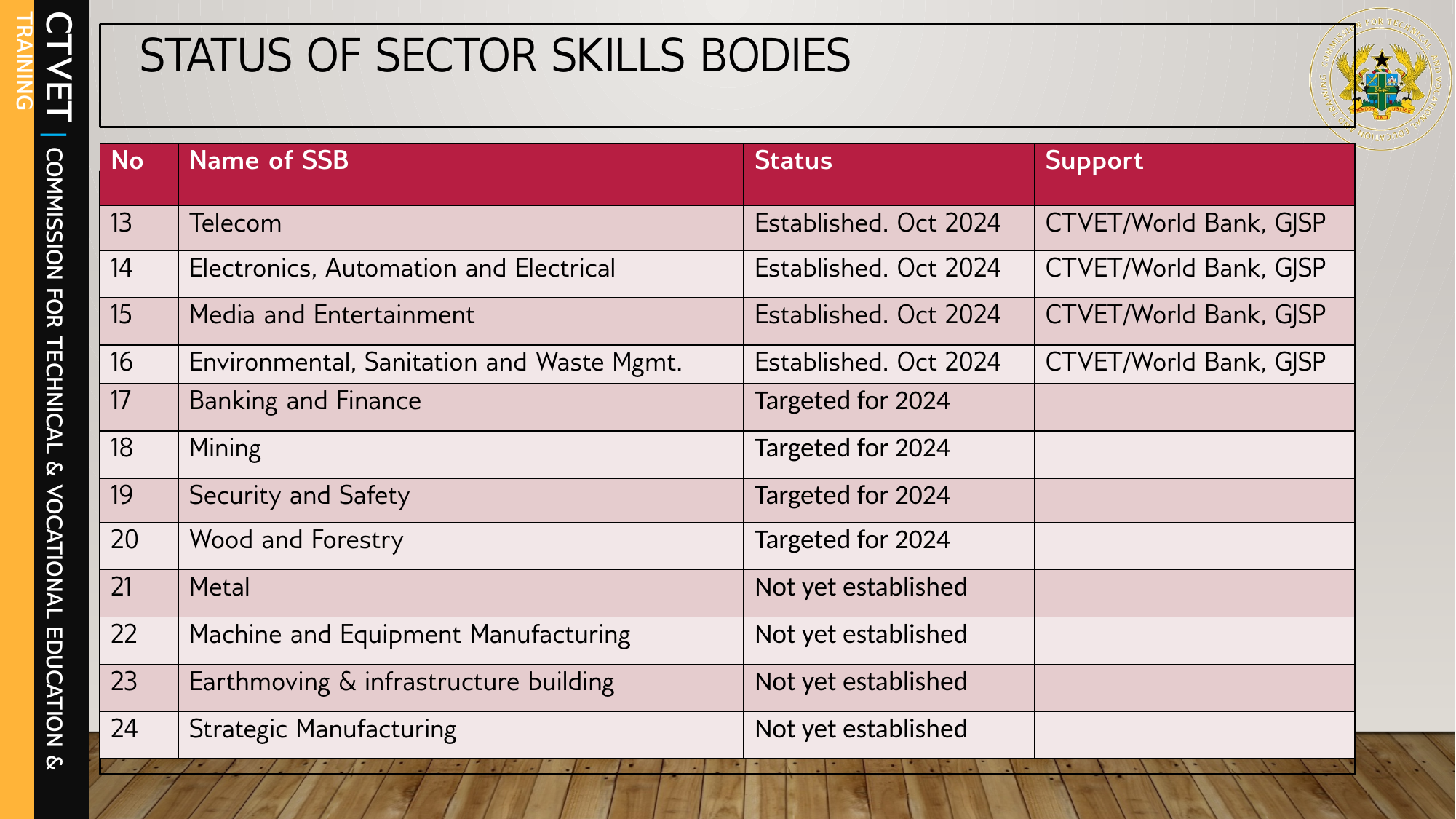

# STATUS OF SECTOR SKILLS BODIES
| No | Name of SSB | Status | Support |
| --- | --- | --- | --- |
| 13 | Telecom | Established. Oct 2024 | CTVET/World Bank, GJSP |
| 14 | Electronics, Automation and Electrical | Established. Oct 2024 | CTVET/World Bank, GJSP |
| 15 | Media and Entertainment | Established. Oct 2024 | CTVET/World Bank, GJSP |
| 16 | Environmental, Sanitation and Waste Mgmt. | Established. Oct 2024 | CTVET/World Bank, GJSP |
| 17 | Banking and Finance | Targeted for 2024 |  |
| 18 | Mining | Targeted for 2024 |  |
| 19 | Security and Safety | Targeted for 2024 |  |
| 20 | Wood and Forestry | Targeted for 2024 |  |
| 21 | Metal | Not yet established |  |
| 22 | Machine and Equipment Manufacturing | Not yet established |  |
| 23 | Earthmoving & infrastructure building | Not yet established |  |
| 24 | Strategic Manufacturing | Not yet established |  |